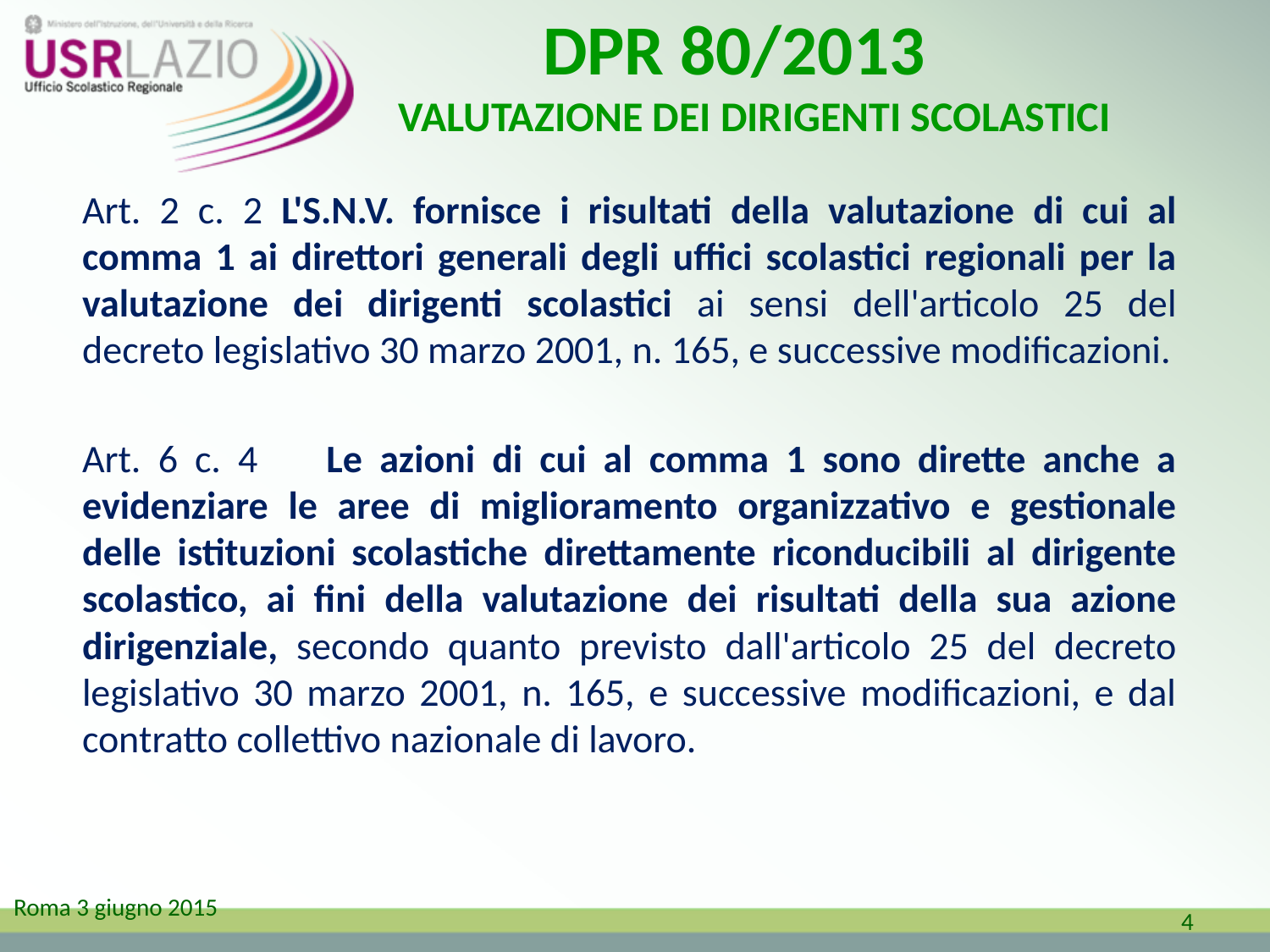

DPR 80/2013
 VALUTAZIONE DEI DIRIGENTI SCOLASTICI
Art. 2 c. 2 L'S.N.V. fornisce i risultati della valutazione di cui al comma 1 ai direttori generali degli uffici scolastici regionali per la valutazione dei dirigenti scolastici ai sensi dell'articolo 25 del decreto legislativo 30 marzo 2001, n. 165, e successive modificazioni.

Art. 6 c. 4    Le azioni di cui al comma 1 sono dirette anche a evidenziare le aree di miglioramento organizzativo e gestionale delle istituzioni scolastiche direttamente riconducibili al dirigente scolastico, ai fini della valutazione dei risultati della sua azione dirigenziale, secondo quanto previsto dall'articolo 25 del decreto legislativo 30 marzo 2001, n. 165, e successive modificazioni, e dal contratto collettivo nazionale di lavoro.

4
Roma 3 giugno 2015